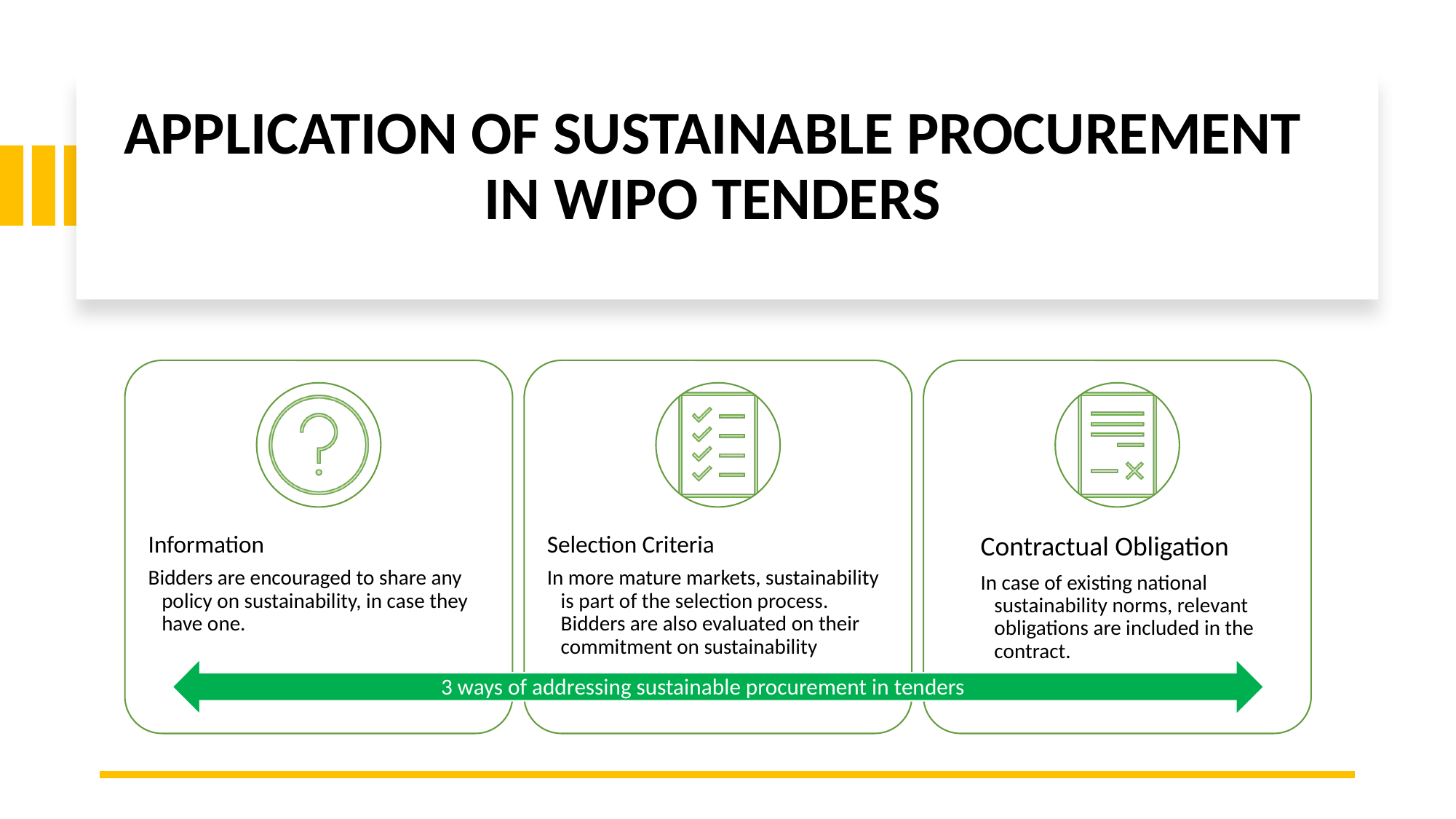

APPLICATION OF SUSTAINABLE PROCUREMENT IN WIPO TENDERS

Information
Bidders are encouraged to share any policy on sustainability, in case they have one.
Selection Criteria
In more mature markets, sustainability is part of the selection process. Bidders are also evaluated on their commitment on sustainability
Contractual Obligation
In case of existing national sustainability norms, relevant obligations are included in the contract.
3 ways of addressing sustainable procurement in tenders